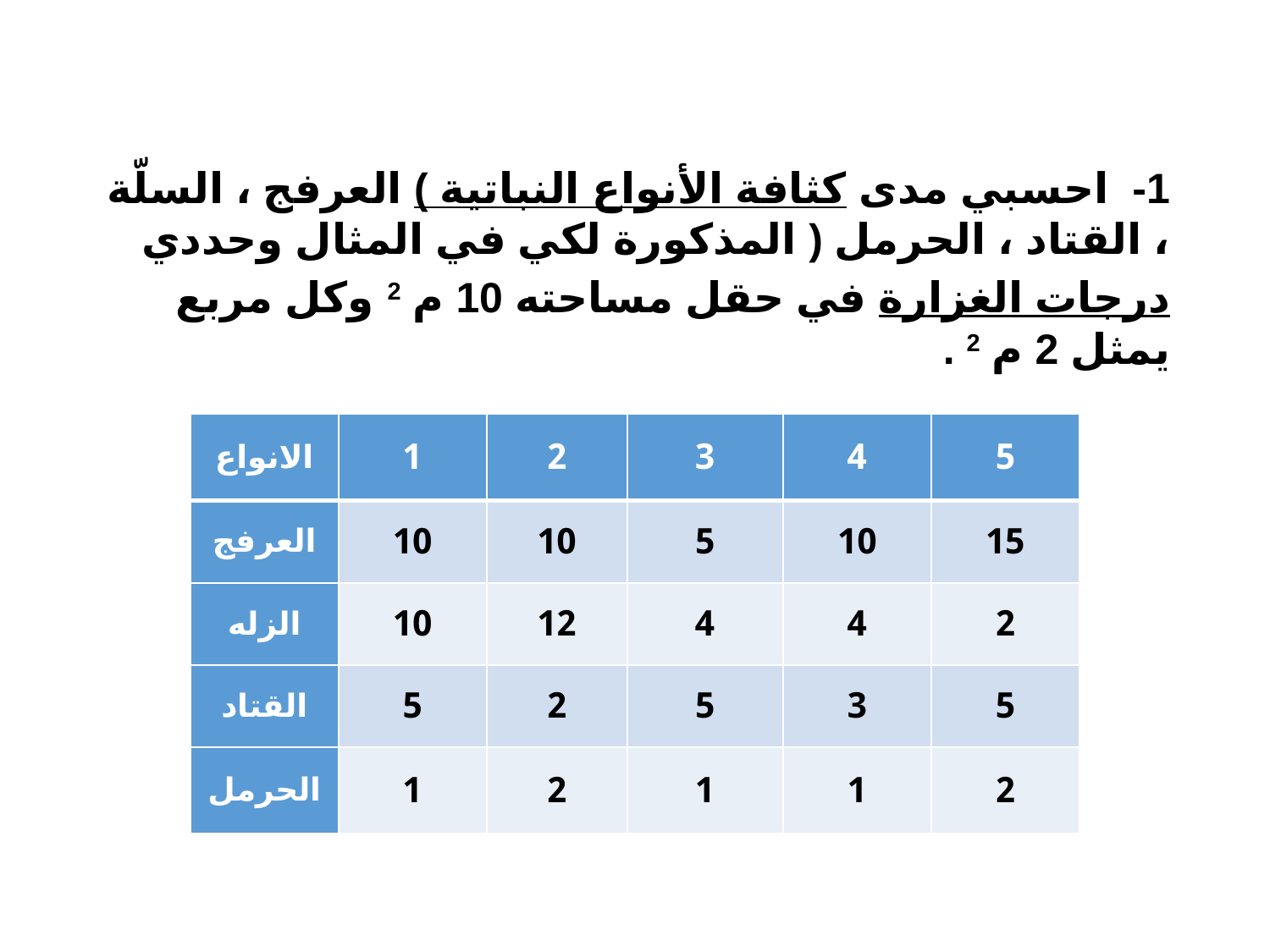

# 1-  احسبي مدى كثافة الأنواع النباتية ) العرفج ، السلّة ، القتاد ، الحرمل ( المذكورة لكي في المثال وحددي درجات الغزارة في حقل مساحته 10 م 2 وكل مربع يمثل 2 م 2 .
| الانواع | 1 | 2 | 3 | 4 | 5 |
| --- | --- | --- | --- | --- | --- |
| العرفج | 10 | 10 | 5 | 10 | 15 |
| الزله | 10 | 12 | 4 | 4 | 2 |
| القتاد | 5 | 2 | 5 | 3 | 5 |
| الحرمل | 1 | 2 | 1 | 1 | 2 |